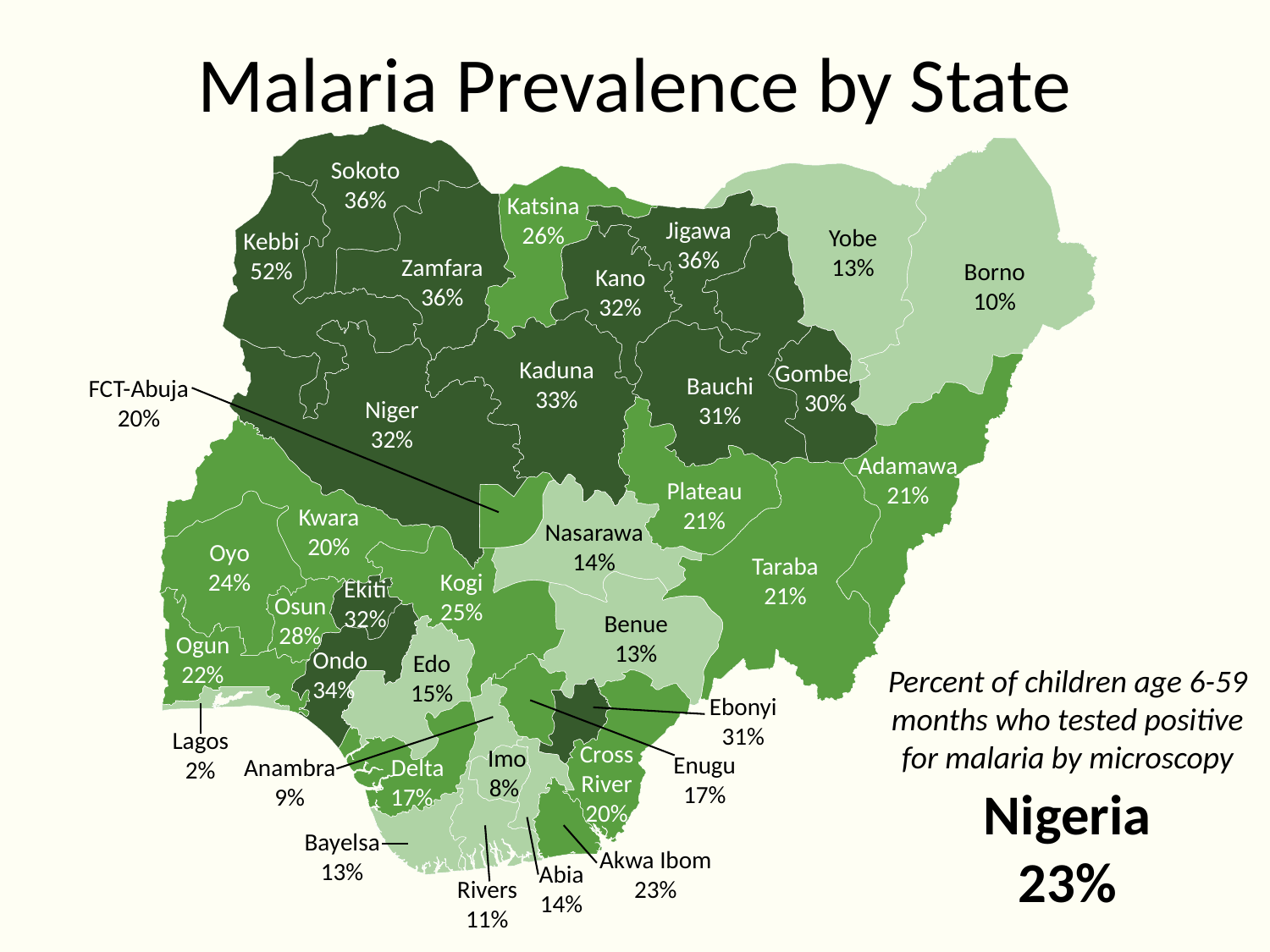

# Malaria Prevalence by State

Sokoto
36%

Katsina
26%

Jigawa
36%
Yobe
13%
Kebbi
52%

Zamfara
36%
Borno
10%
Kano
32%

Kaduna
33%
Gombe
     30%

Bauchi
31%
FCT-Abuja
20%
Niger
32%

Adamawa
21%

Plateau
21%

Kwara
20%
Nasarawa
14%

Oyo
24%
Taraba
21%
Kogi
25%
Ekiti
32%

Osun
28%

Benue
13%

Ogun
22%
Ondo
34%
Edo
15%

Percent of children age 6-59 months who tested positive for malaria by microscopy

Ebonyi
31%

Lagos
2%
Cross
River
20%

 Imo
8%
Enugu
17%

Anambra
9%
  Delta
17%

Nigeria
23%

Bayelsa
13%
Akwa Ibom
23%
Abia
14%
Rivers
11%